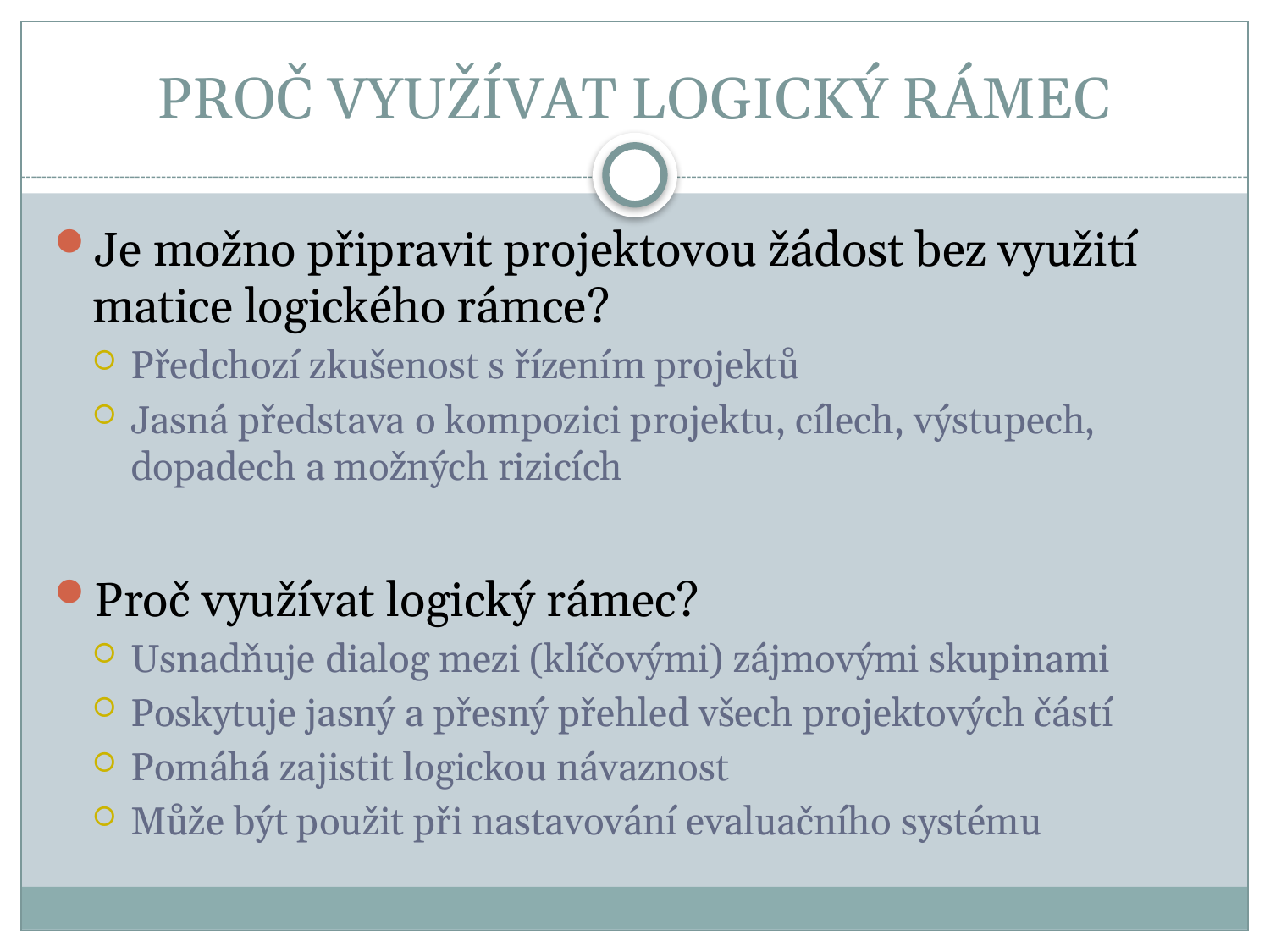

# PROČ VYUŽÍVAT LOGICKÝ RÁMEC
Je možno připravit projektovou žádost bez využití matice logického rámce?
Předchozí zkušenost s řízením projektů
Jasná představa o kompozici projektu, cílech, výstupech, dopadech a možných rizicích

Proč využívat logický rámec?
Usnadňuje dialog mezi (klíčovými) zájmovými skupinami
Poskytuje jasný a přesný přehled všech projektových částí
Pomáhá zajistit logickou návaznost
Může být použit při nastavování evaluačního systému